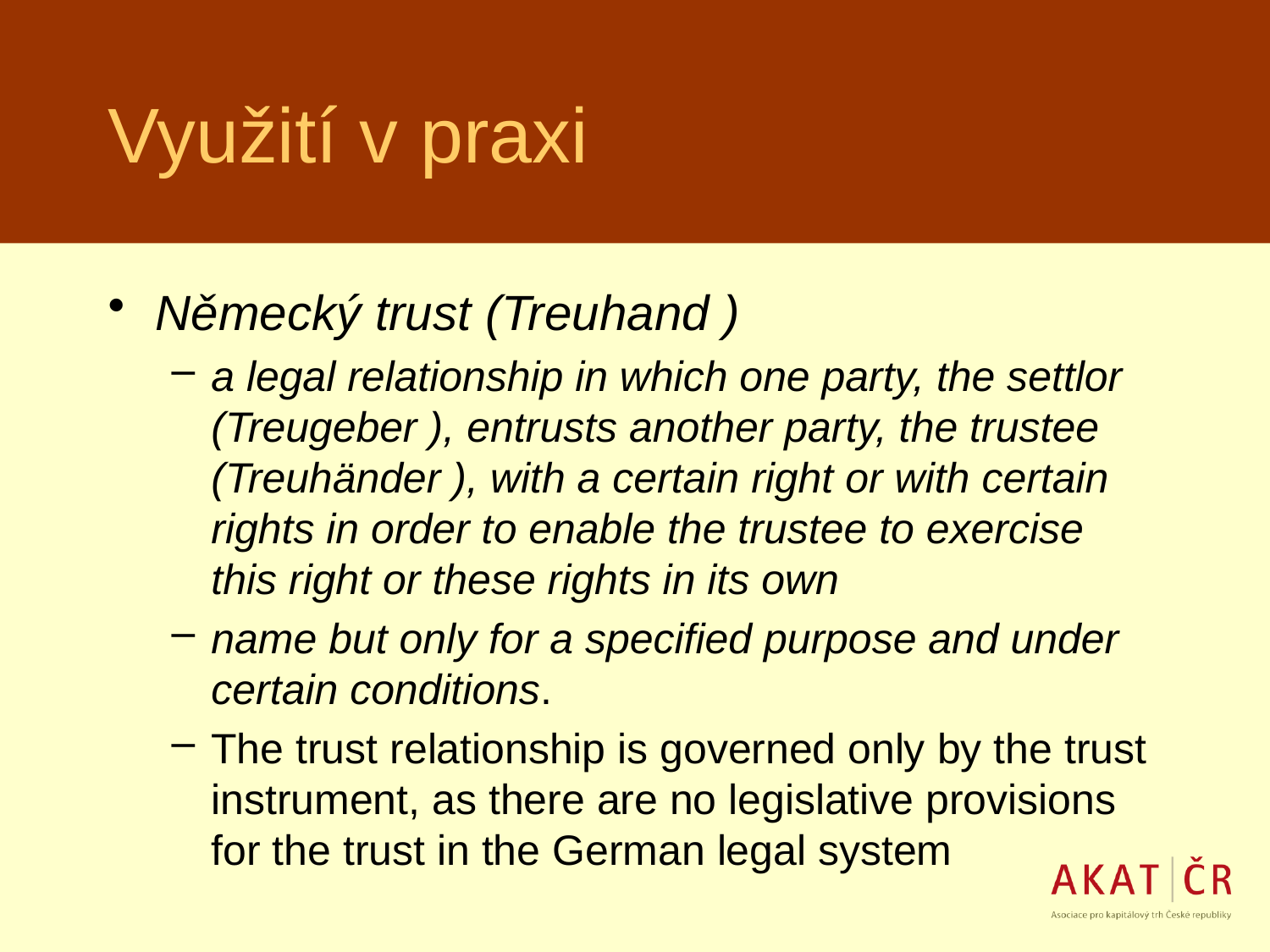

# Využití v praxi
Německý trust (Treuhand )
a legal relationship in which one party, the settlor (Treugeber ), entrusts another party, the trustee (Treuhänder ), with a certain right or with certain rights in order to enable the trustee to exercise this right or these rights in its own
name but only for a specified purpose and under certain conditions.
The trust relationship is governed only by the trust instrument, as there are no legislative provisions for the trust in the German legal system